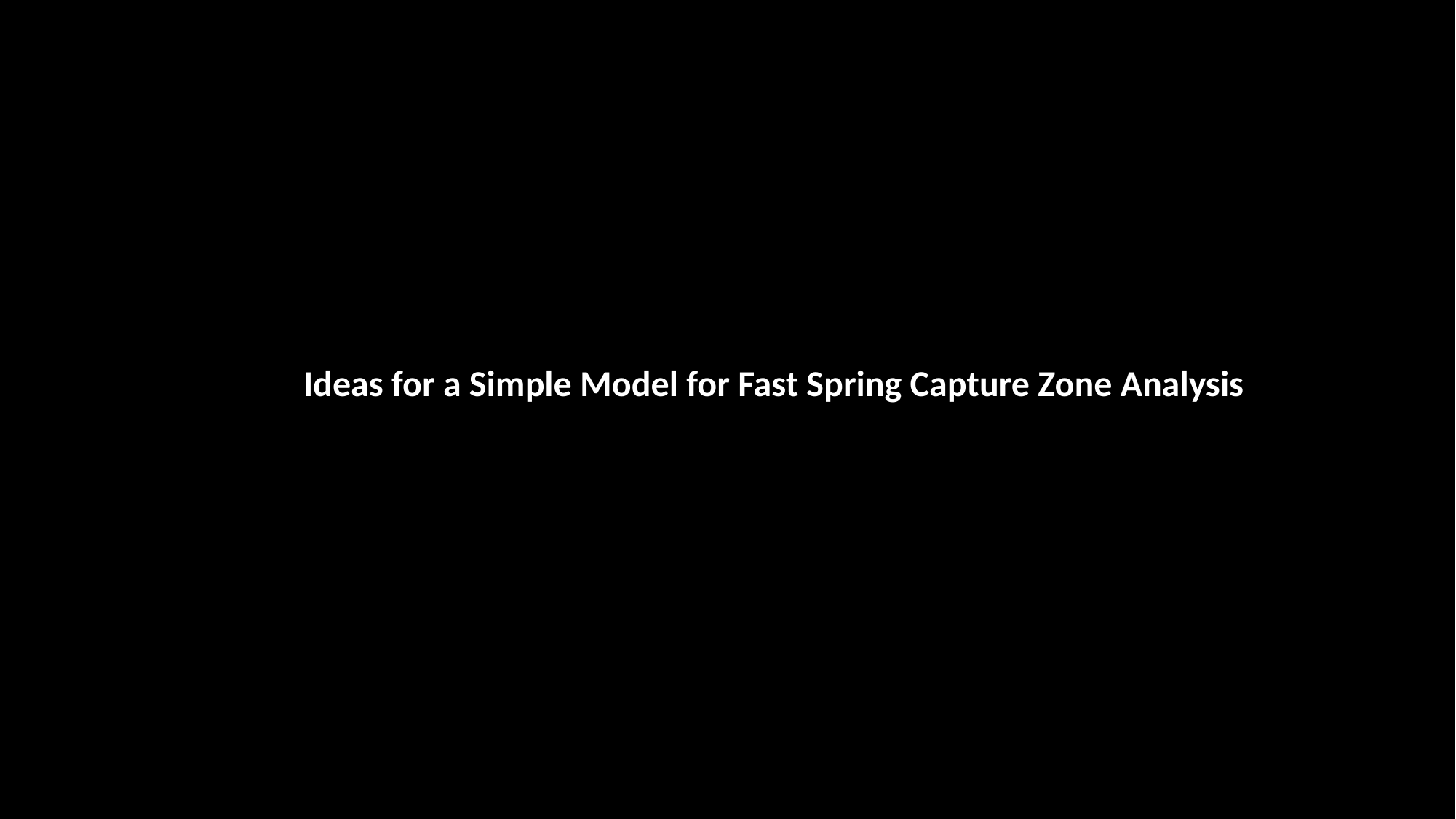

Ideas for a Simple Model for Fast Spring Capture Zone Analysis